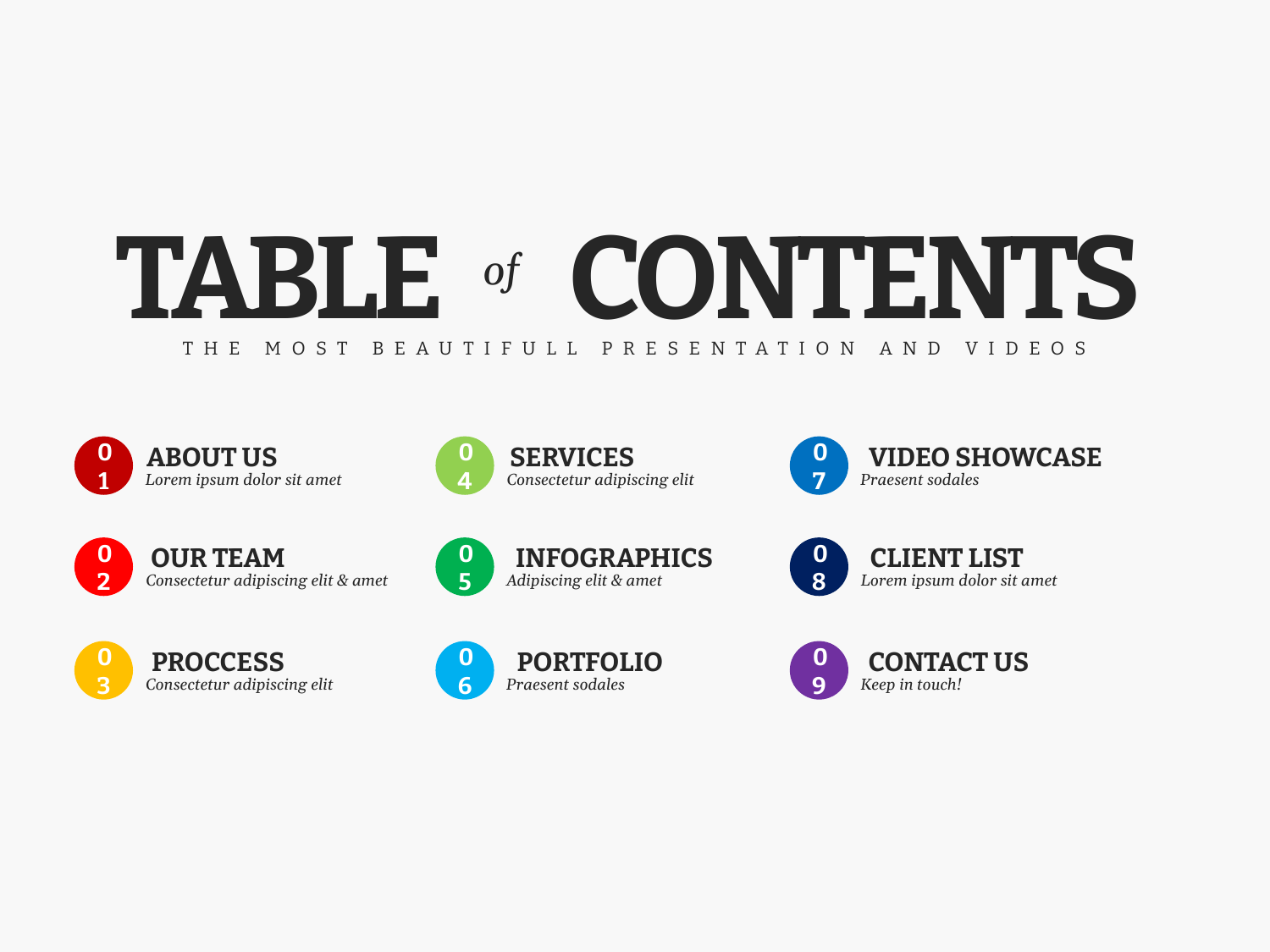

CONTENTS
TABLE
of
THE MOST BEAUTIFULL PRESENTATION AND VIDEOS
SERVICES
VIDEO SHOWCASE
ABOUT US
01

04
07
Lorem ipsum dolor sit amet
Consectetur adipiscing elit
Praesent sodales
CLIENT LIST
OUR TEAM
INFOGRAPHICS
02
05
08
Consectetur adipiscing elit & amet
Adipiscing elit & amet
Lorem ipsum dolor sit amet
CONTACT US
PROCCESS
PORTFOLIO
03
06
09
Consectetur adipiscing elit
Praesent sodales
Keep in touch!